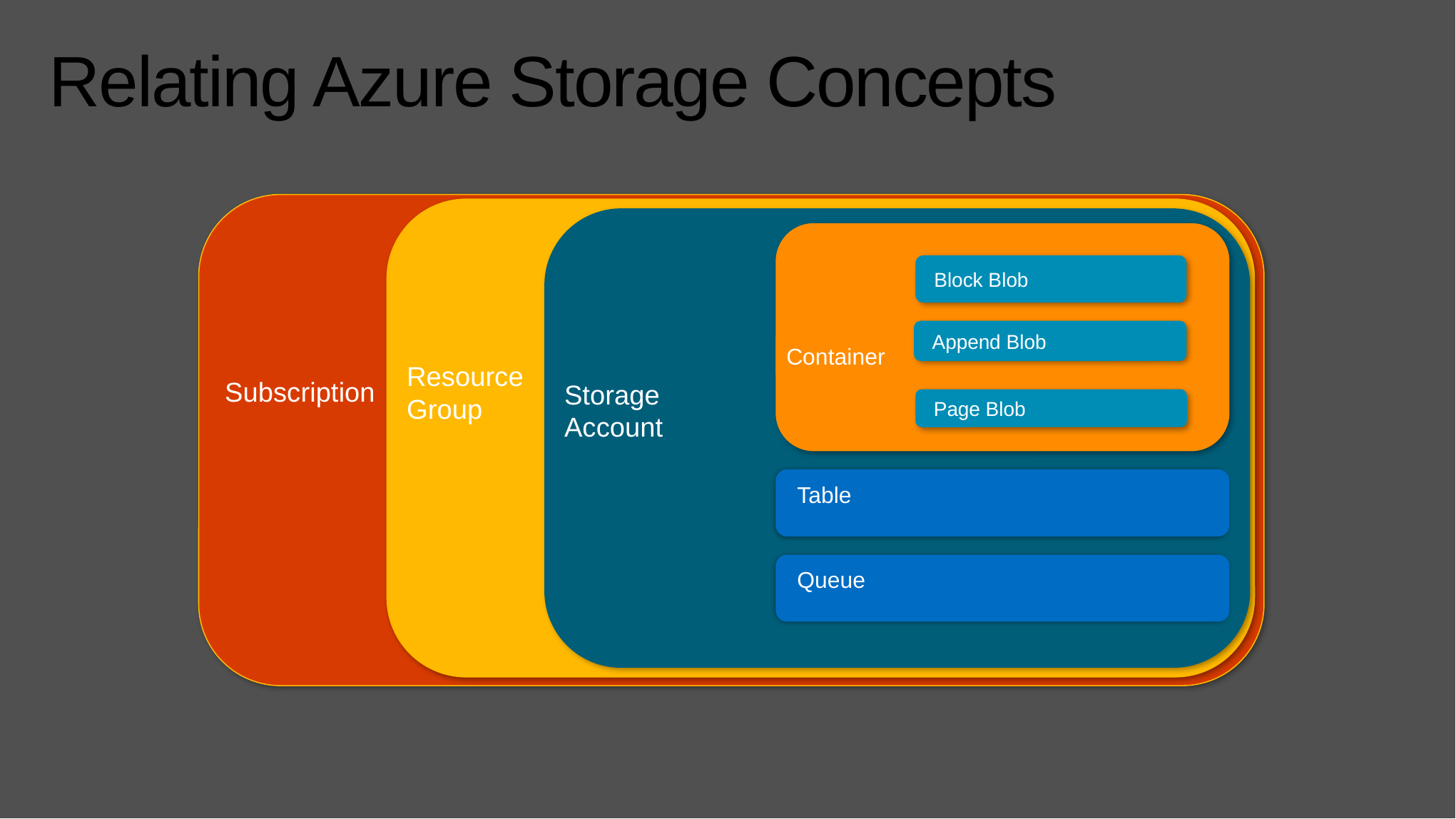

# Relating Azure Storage Concepts

Subscription

Resource Group

Storage Account

Container
Block Blob
Append Blob
Page Blob

Table

Queue